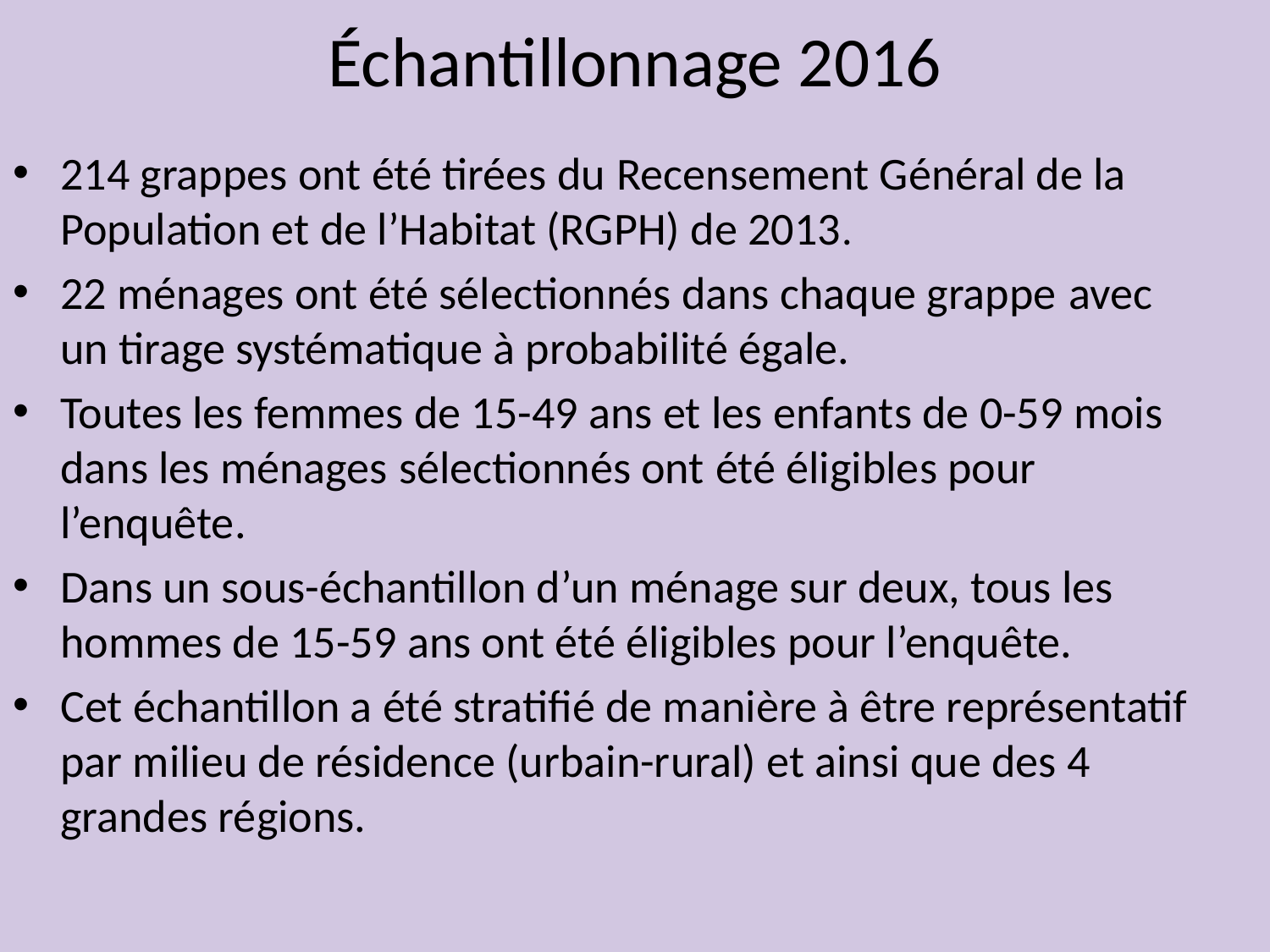

Échantillonnage 2016
214 grappes ont été tirées du Recensement Général de la Population et de l’Habitat (RGPH) de 2013.
22 ménages ont été sélectionnés dans chaque grappe avec un tirage systématique à probabilité égale.
Toutes les femmes de 15-49 ans et les enfants de 0-59 mois dans les ménages sélectionnés ont été éligibles pour l’enquête.
Dans un sous-échantillon d’un ménage sur deux, tous les hommes de 15-59 ans ont été éligibles pour l’enquête.
Cet échantillon a été stratifié de manière à être représentatif par milieu de résidence (urbain-rural) et ainsi que des 4 grandes régions.